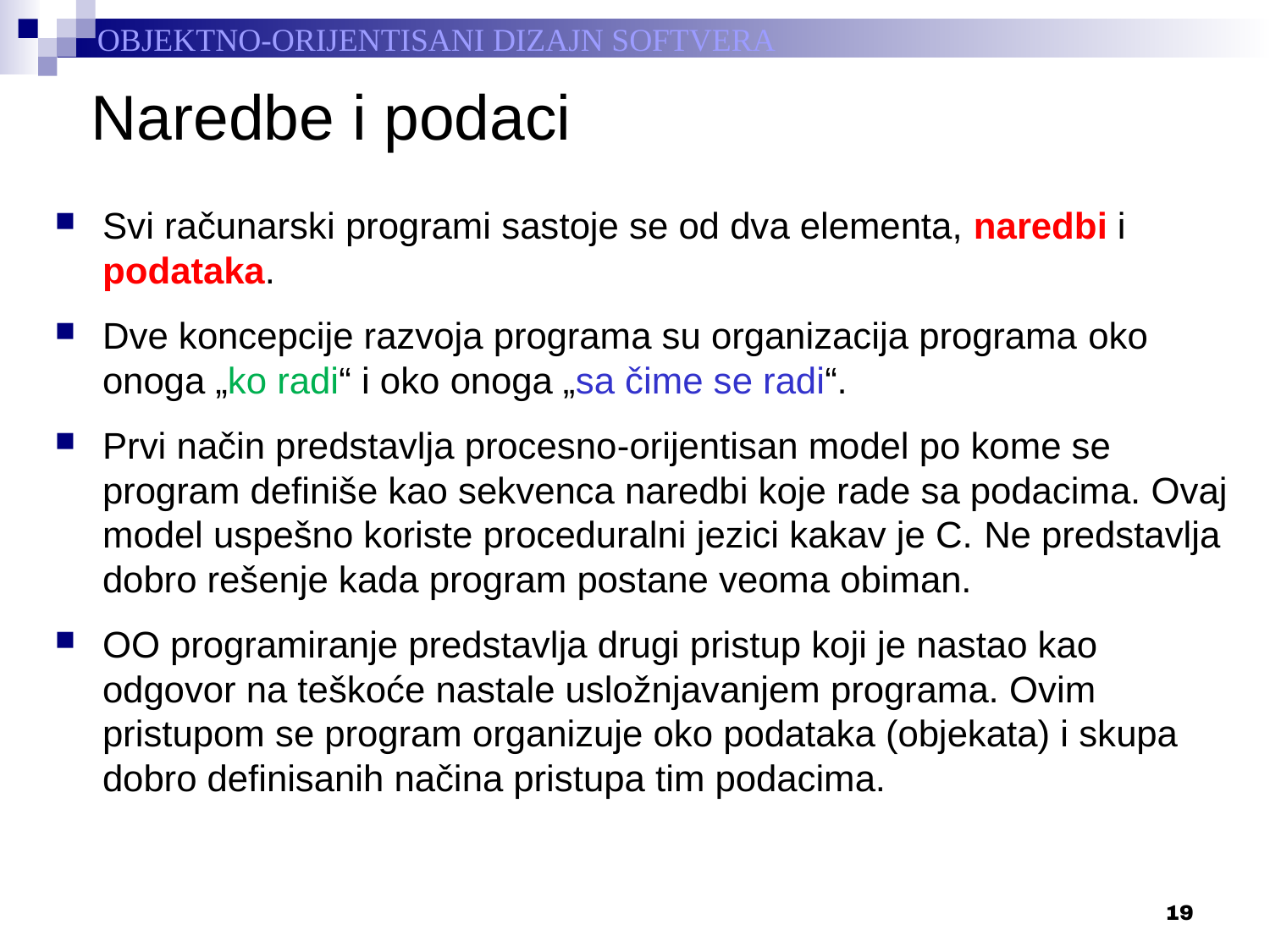

# Naredbe i podaci
Svi računarski programi sastoje se od dva elementa, naredbi i podataka.
Dve koncepcije razvoja programa su organizacija programa oko onoga „ko radi“ i oko onoga „sa čime se radi“.
Prvi način predstavlja procesno-orijentisan model po kome se program definiše kao sekvenca naredbi koje rade sa podacima. Ovaj model uspešno koriste proceduralni jezici kakav je C. Ne predstavlja dobro rešenje kada program postane veoma obiman.
OO programiranje predstavlja drugi pristup koji je nastao kao odgovor na teškoće nastale usložnjavanjem programa. Ovim pristupom se program organizuje oko podataka (objekata) i skupa dobro definisanih načina pristupa tim podacima.
19